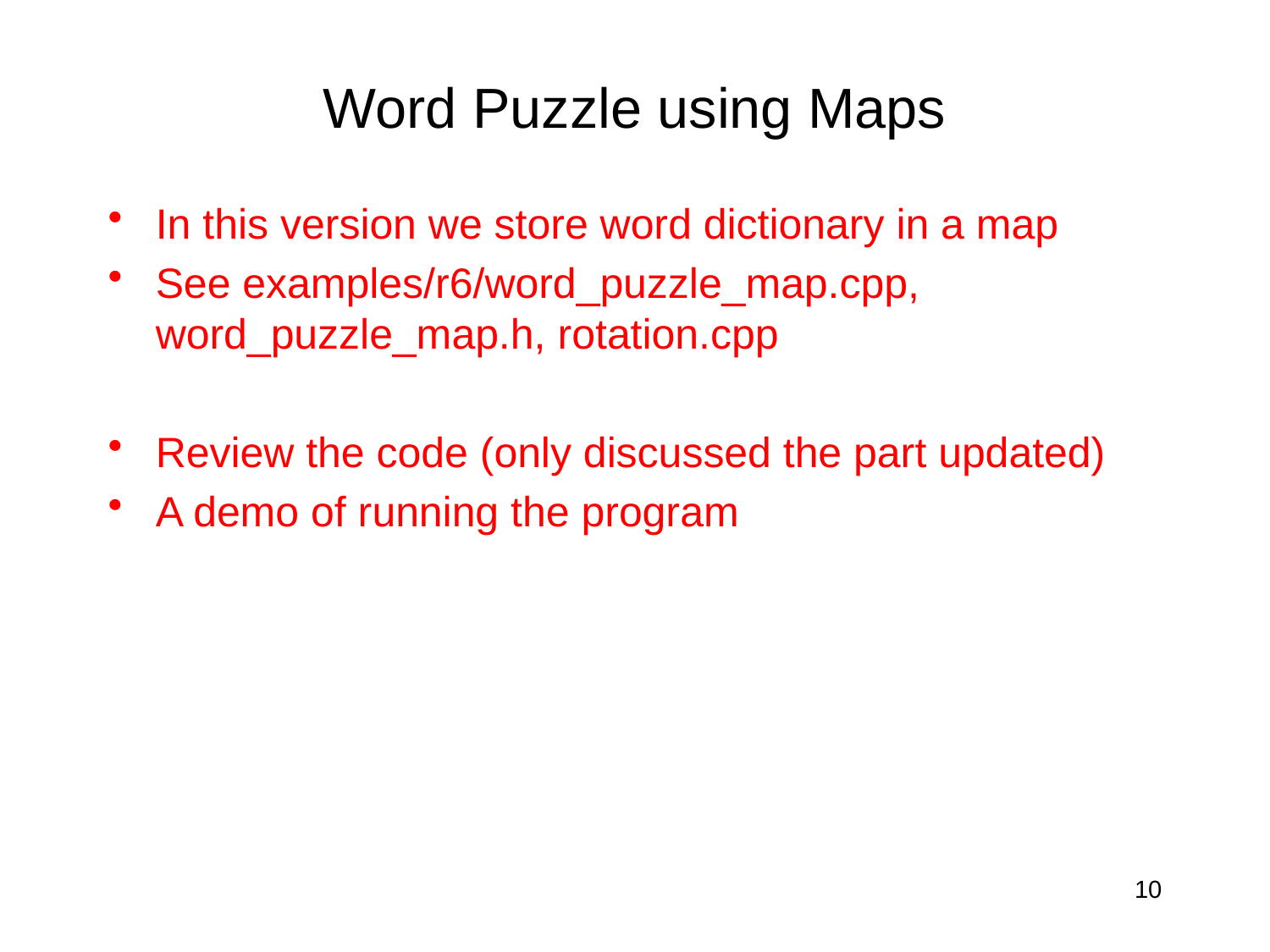

# Word Puzzle using Maps
In this version we store word dictionary in a map
See examples/r6/word_puzzle_map.cpp, word_puzzle_map.h, rotation.cpp

Review the code (only discussed the part updated)
A demo of running the program
10